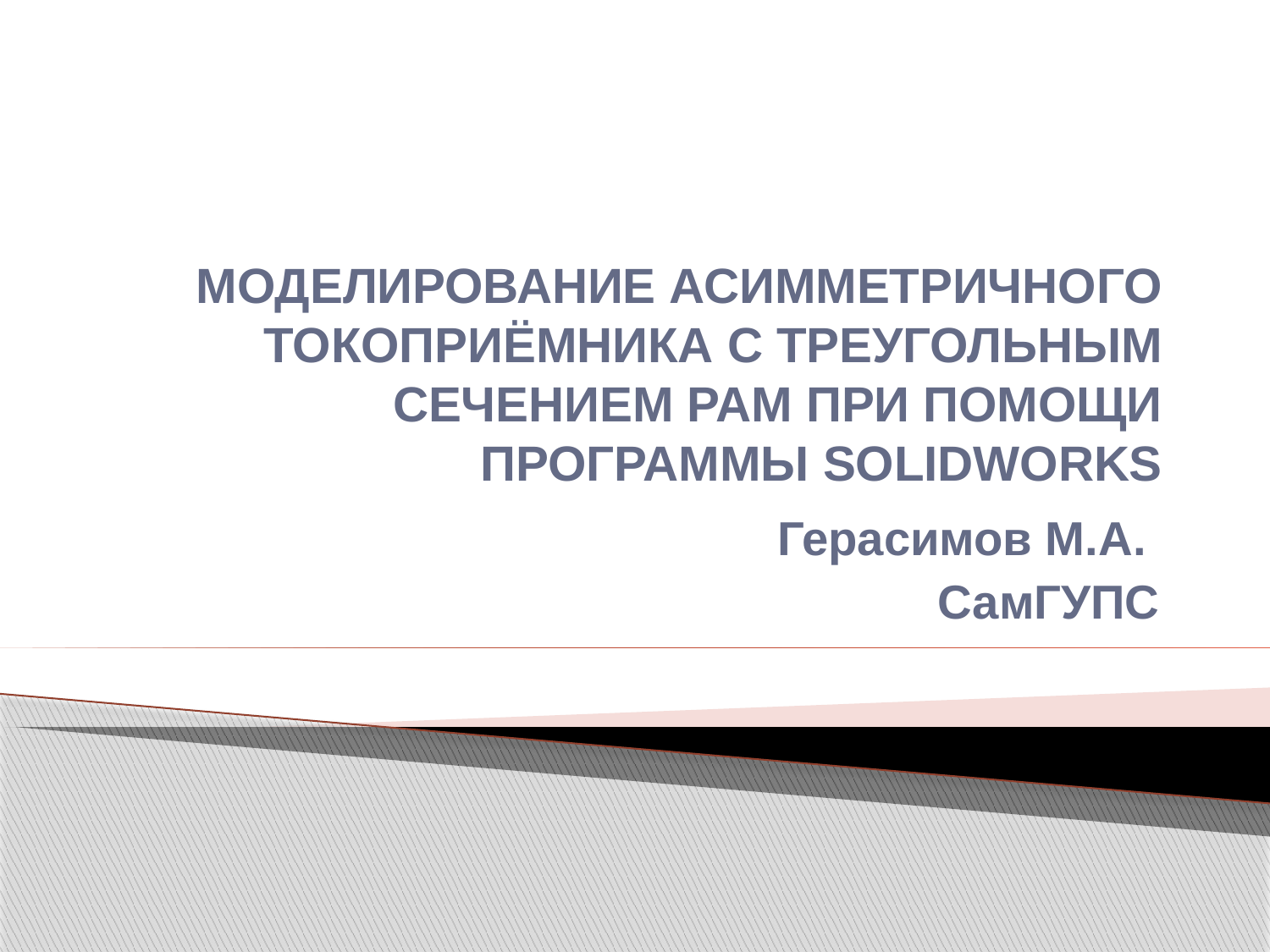

# МОДЕЛИРОВАНИЕ АСИММЕТРИЧНОГО ТОКОПРИЁМНИКА С ТРЕУГОЛЬНЫМ СЕЧЕНИЕМ РАМ ПРИ ПОМОЩИ ПРОГРАММЫ SOLIDWORKS
Герасимов М.А.
СамГУПС